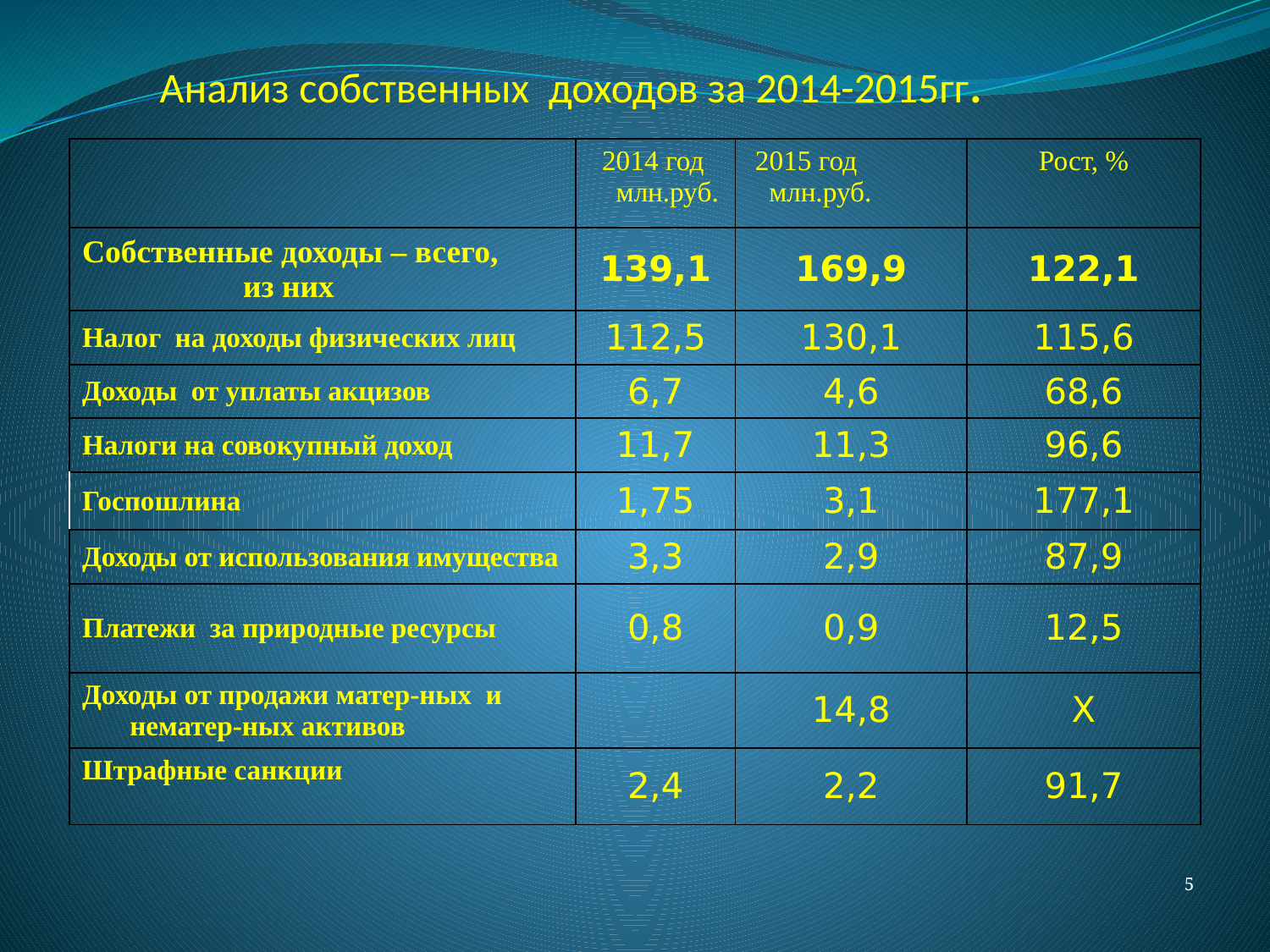

Анализ собственных  доходов за 2014-2015гг.
|  | 2014 год млн.руб. | 2015 год млн.руб. | Рост, % |
| --- | --- | --- | --- |
| Собственные доходы – всего, из них | 139,1 | 169,9 | 122,1 |
| Налог на доходы физических лиц | 112,5 | 130,1 | 115,6 |
| Доходы от уплаты акцизов | 6,7 | 4,6 | 68,6 |
| Налоги на совокупный доход | 11,7 | 11,3 | 96,6 |
| Госпошлина | 1,75 | 3,1 | 177,1 |
| Доходы от использования имущества | 3,3 | 2,9 | 87,9 |
| Платежи за природные ресурсы | 0,8 | 0,9 | 12,5 |
| Доходы от продажи матер-ных и нематер-ных активов |  | 14,8 | Х |
| Штрафные санкции | 2,4 | 2,2 | 91,7 |
5